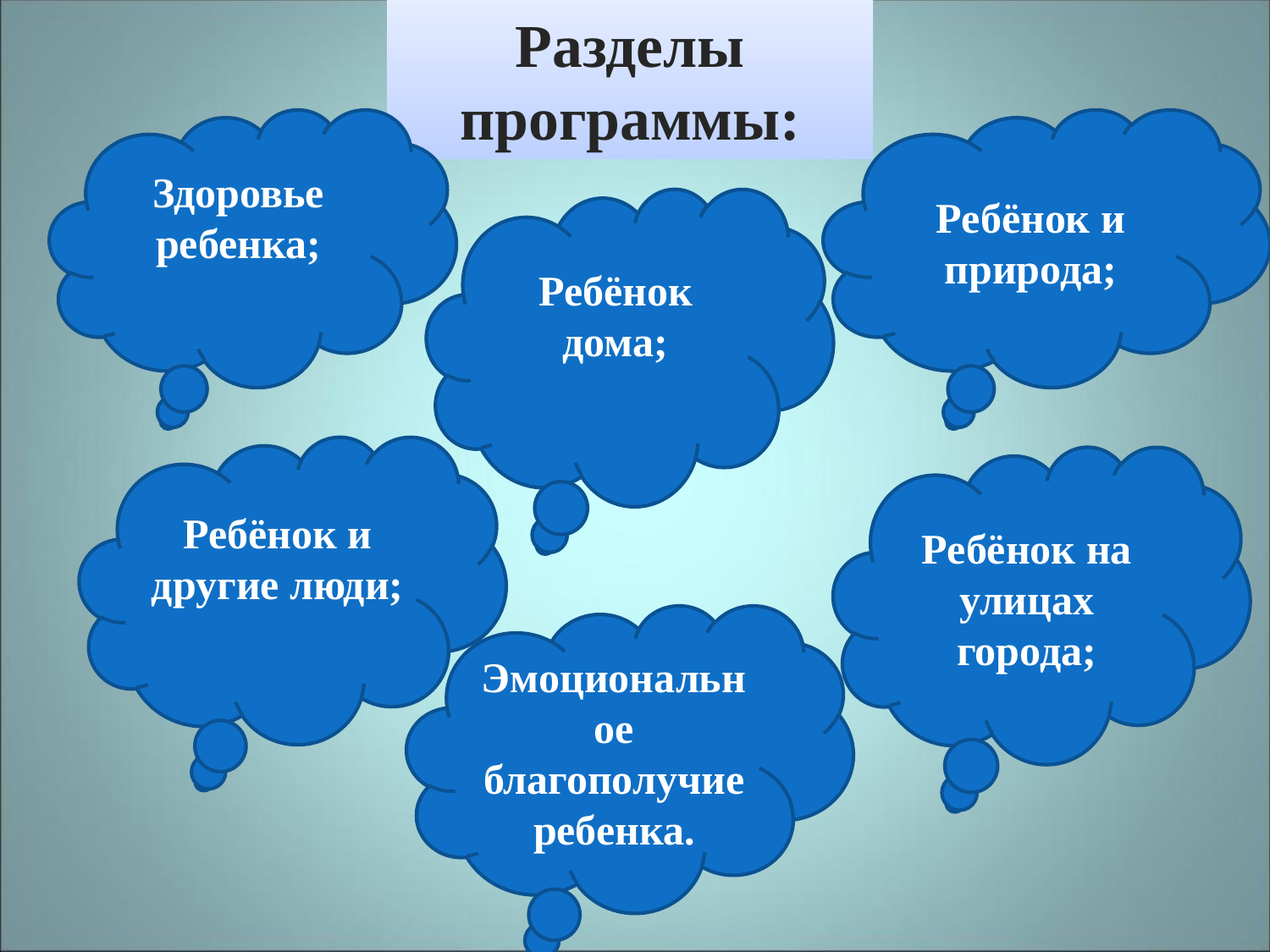

# Разделы программы:

Здоровье ребенка;

Ребёнок и природа;
Ребёнок дома;

Ребёнок и другие люди;

Ребёнок на улицах города;

Эмоциональное благополучие ребенка.